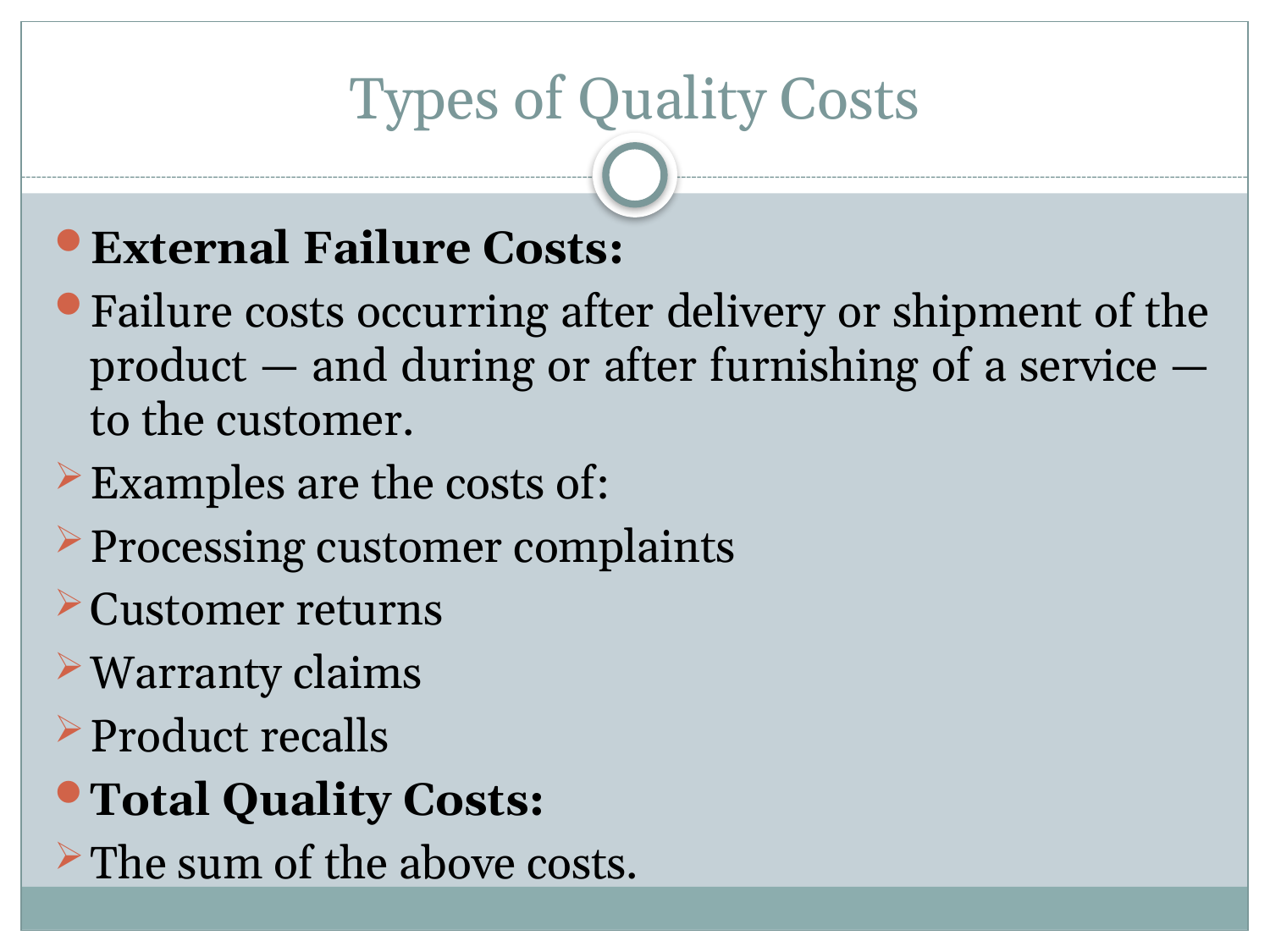

# Types of Quality Costs
External Failure Costs:
Failure costs occurring after delivery or shipment of the product — and during or after furnishing of a service — to the customer.
Examples are the costs of:
Processing customer complaints
Customer returns
Warranty claims
Product recalls
Total Quality Costs:
The sum of the above costs.